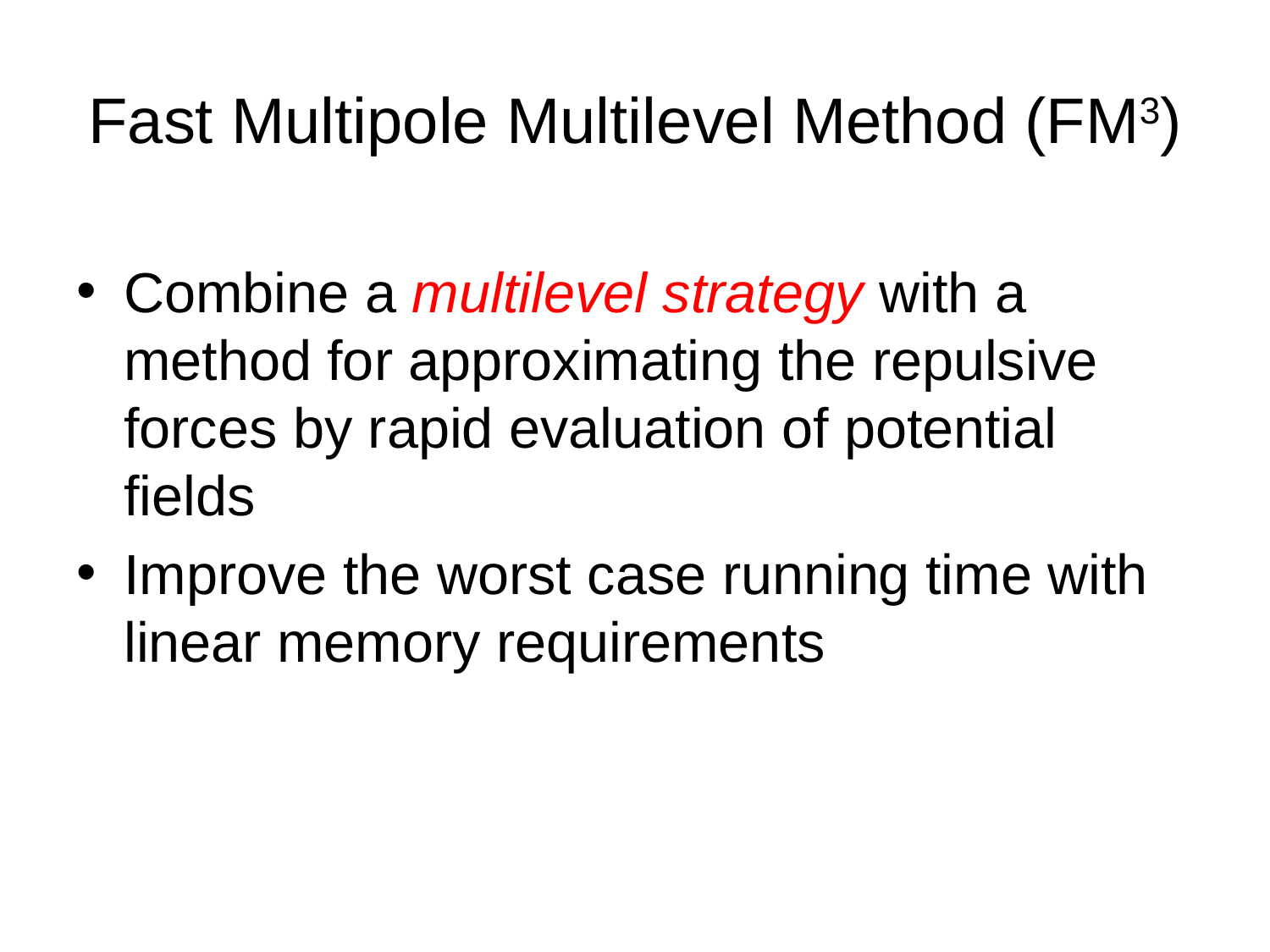

# Fast Multipole Multilevel Method (FM3)
Combine a multilevel strategy with a method for approximating the repulsive forces by rapid evaluation of potential fields
Improve the worst case running time with linear memory requirements